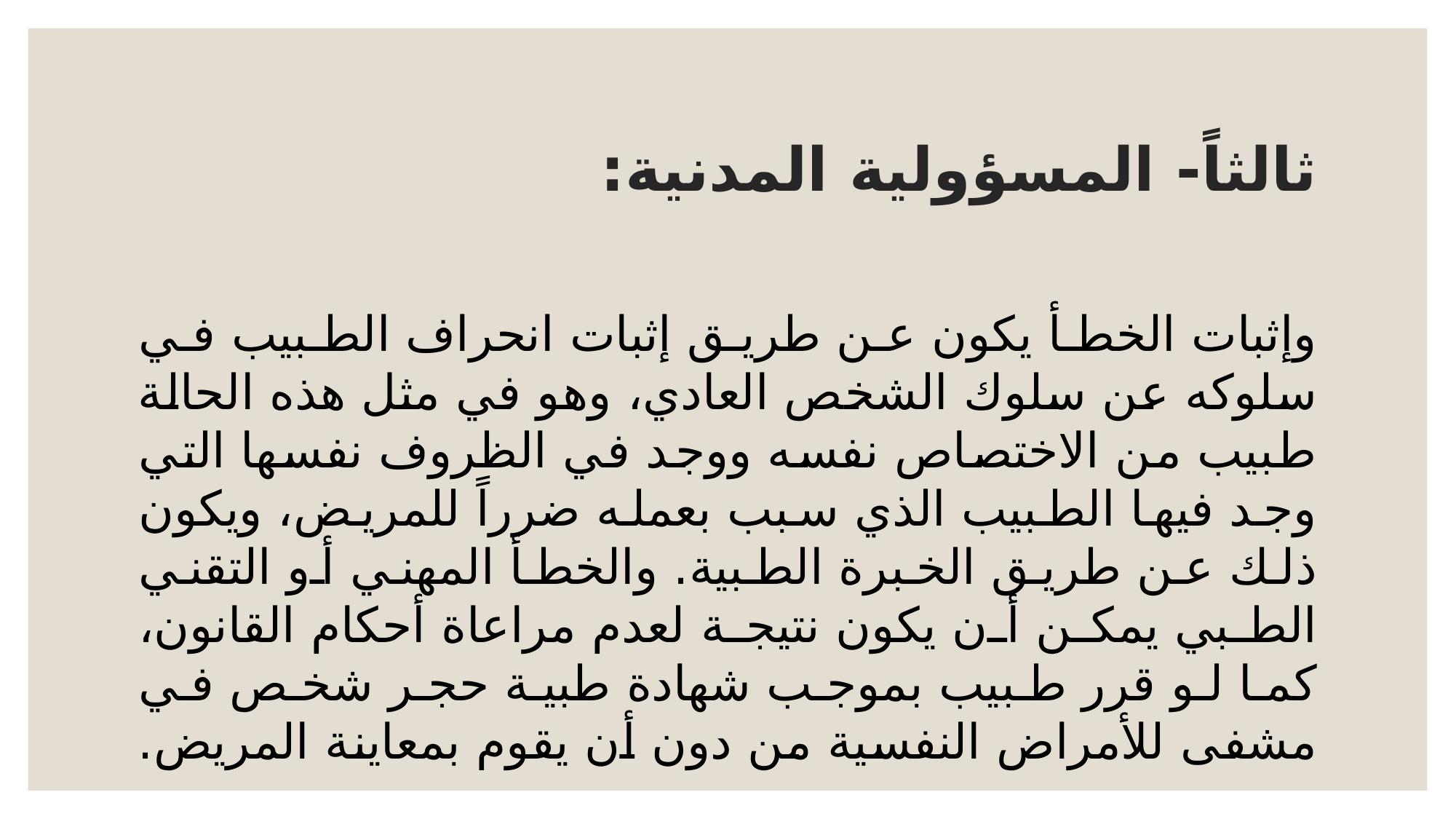

# ثالثاً- المسؤولية المدنية:

وإثبات الخطأ يكون عن طريق إثبات انحراف الطبيب في سلوكه عن سلوك الشخص العادي، وهو في مثل هذه الحالة طبيب من الاختصاص نفسه ووجد في الظروف نفسها التي وجد فيها الطبيب الذي سبب بعمله ضرراً للمريض، ويكون ذلك عن طريق الخبرة الطبية. والخطأ المهني أو التقني الطبي يمكن أن يكون نتيجة لعدم مراعاة أحكام القانون، كما لو قرر طبيب بموجب شهادة طبية حجر شخص في مشفى للأمراض النفسية من دون أن يقوم بمعاينة المريض.